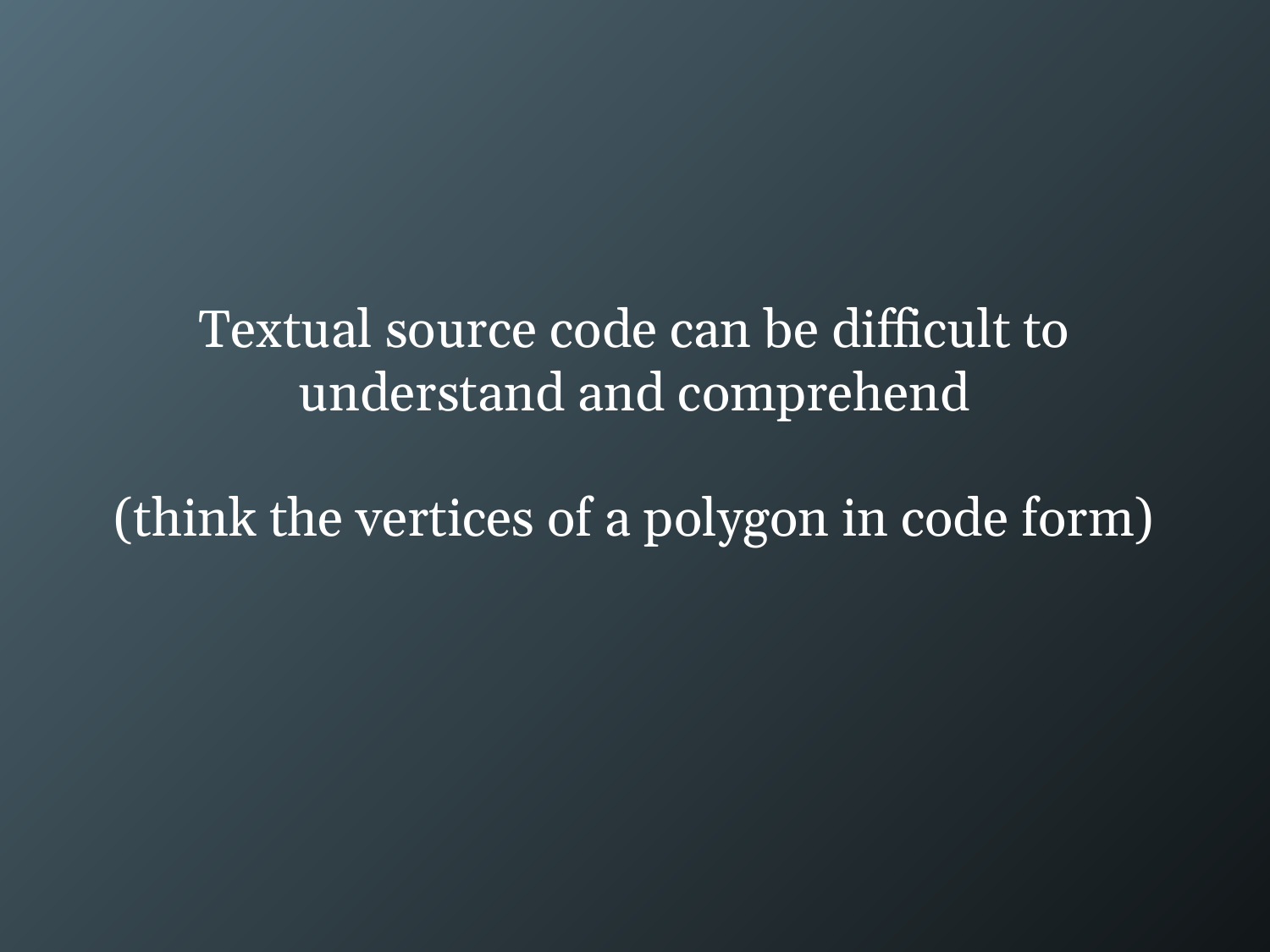

# Textual source code can be difficult to understand and comprehend (think the vertices of a polygon in code form)